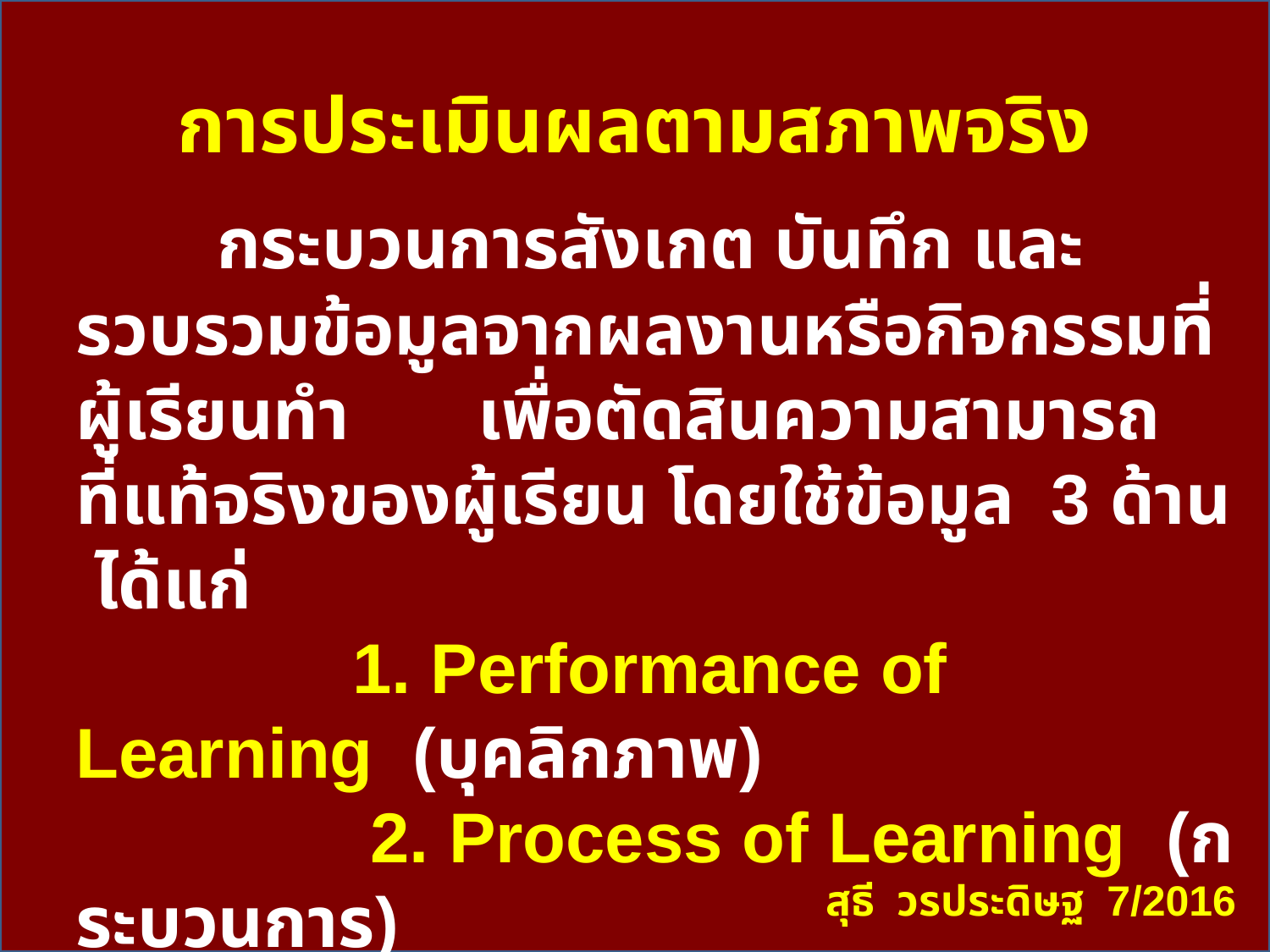

# การประเมินผลตามสภาพจริง
       กระบวนการสังเกต บันทึก และรวบรวมข้อมูลจากผลงานหรือกิจกรรมที่ผู้เรียนทำ       เพื่อตัดสินความสามารถที่แท้จริงของผู้เรียน โดยใช้ข้อมูล  3 ด้าน  ได้แก่
               1. Performance of  Learning  (บุคลิกภาพ)
               2. Process of Learning  (กระบวนการ)
               3. Product of Learning  (ผลผลิต)
สุธี  วรประดิษฐ  7/2016